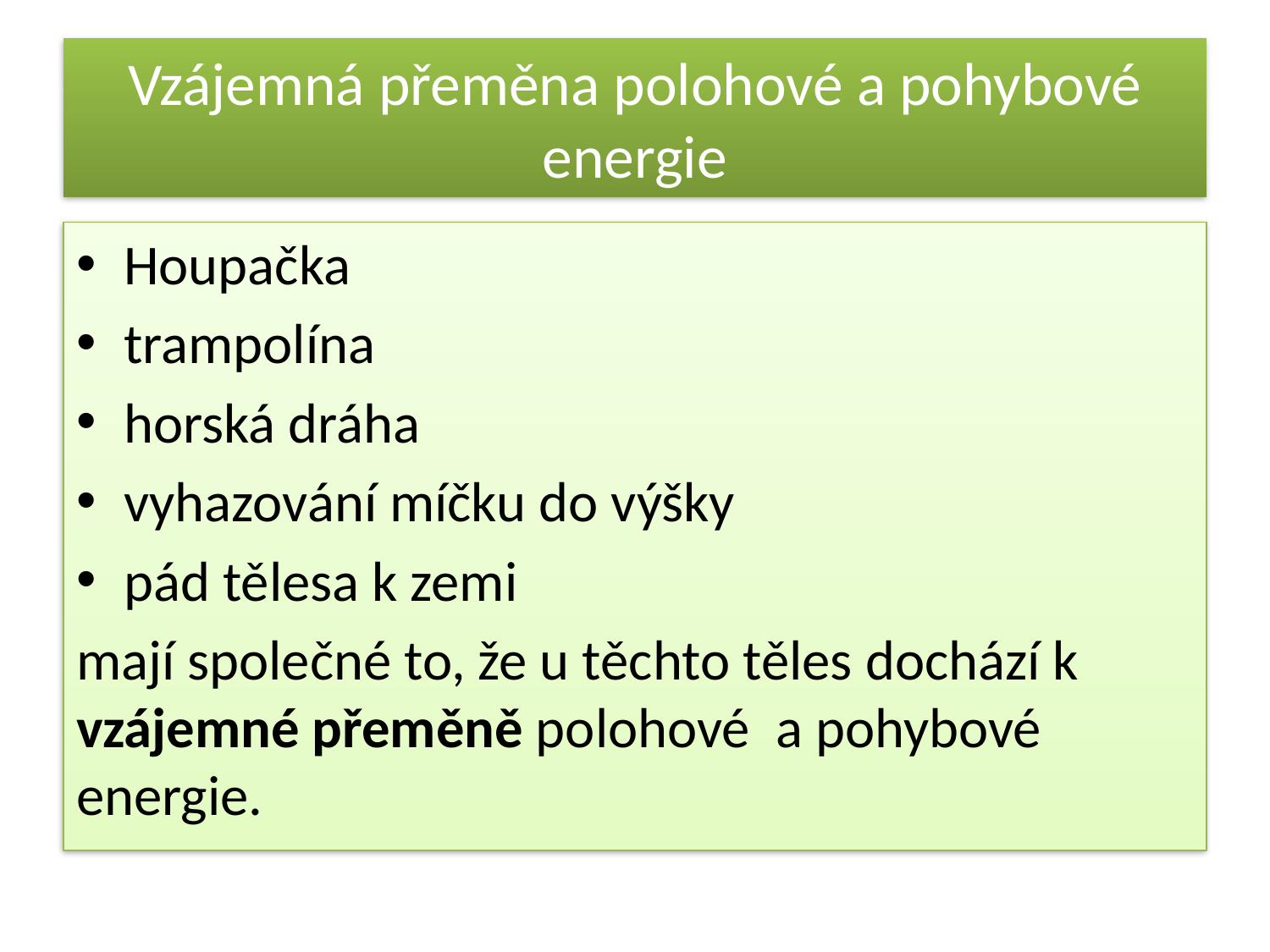

# Vzájemná přeměna polohové a pohybové energie
Houpačka
trampolína
horská dráha
vyhazování míčku do výšky
pád tělesa k zemi
mají společné to, že u těchto těles dochází k vzájemné přeměně polohové  a pohybové energie.